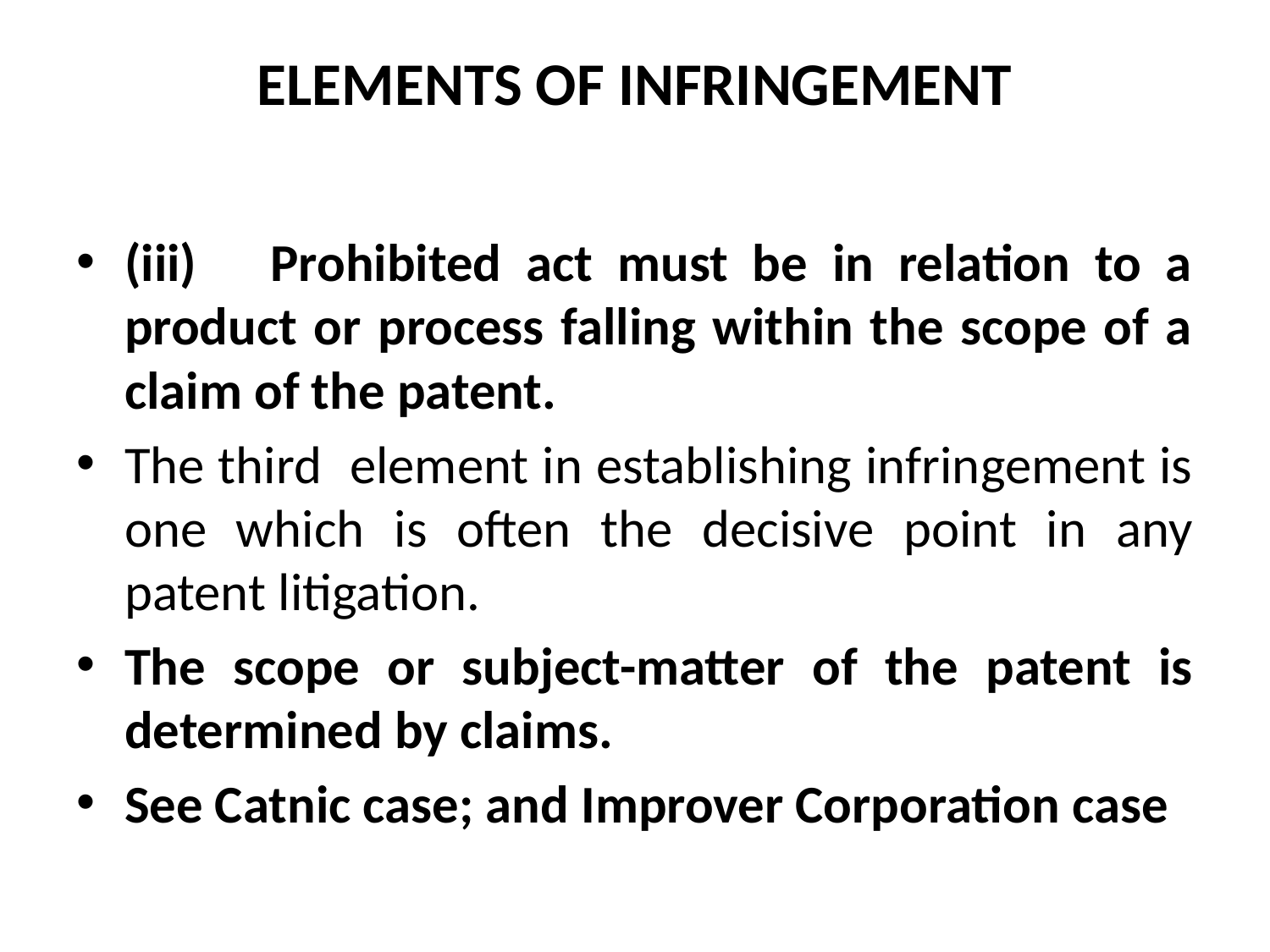

# ELEMENTS OF INFRINGEMENT
(iii)   Prohibited act must be in relation to a product or process falling within the scope of a claim of the patent.
The third  element in establishing infringement is one which is often the decisive point in any patent litigation.
The scope or subject-matter of the patent is determined by claims.
See Catnic case; and Improver Corporation case